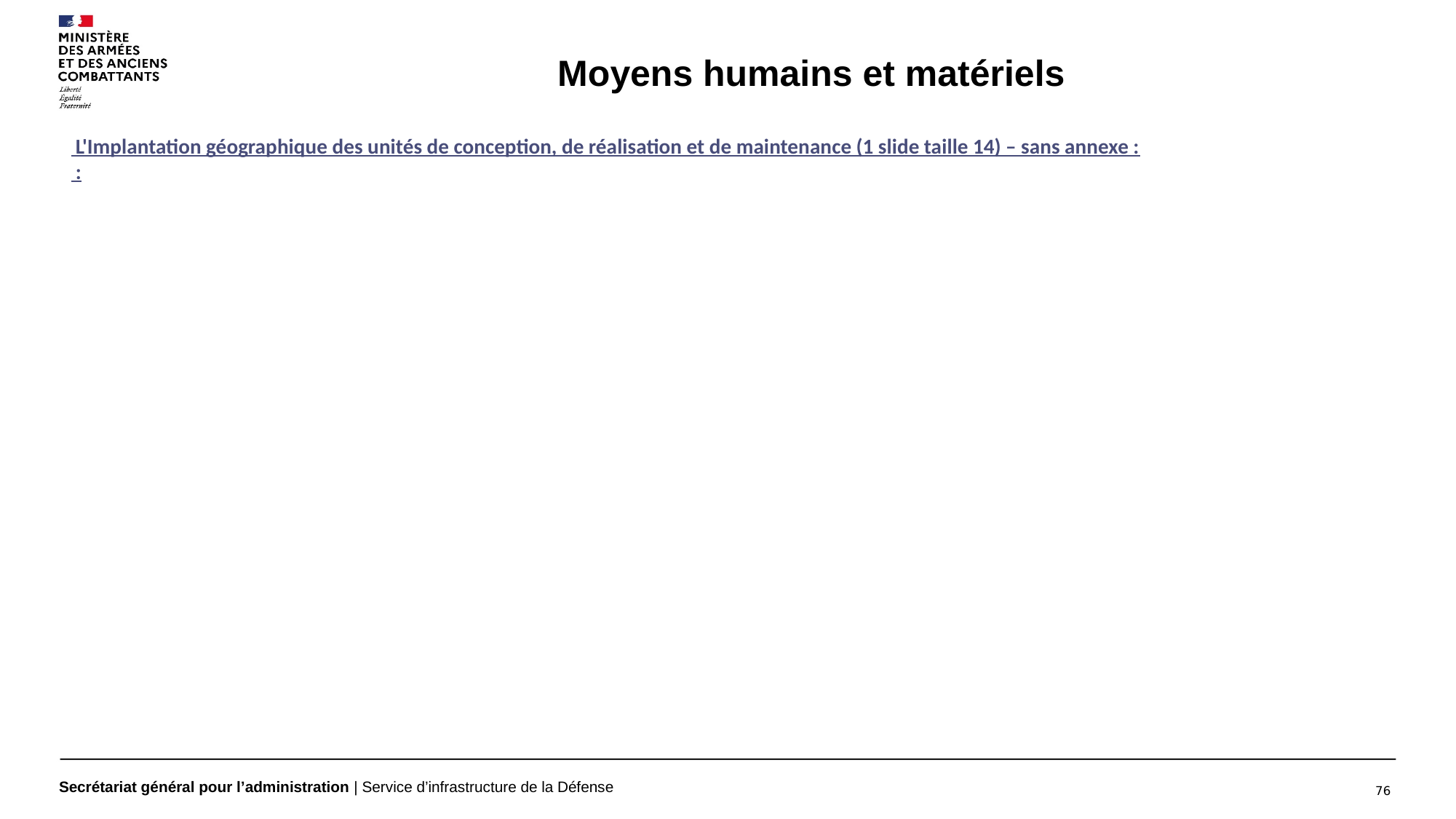

# Moyens humains et matériels
 L'Implantation géographique des unités de conception, de réalisation et de maintenance (1 slide taille 14) – sans annexe :
 :

76